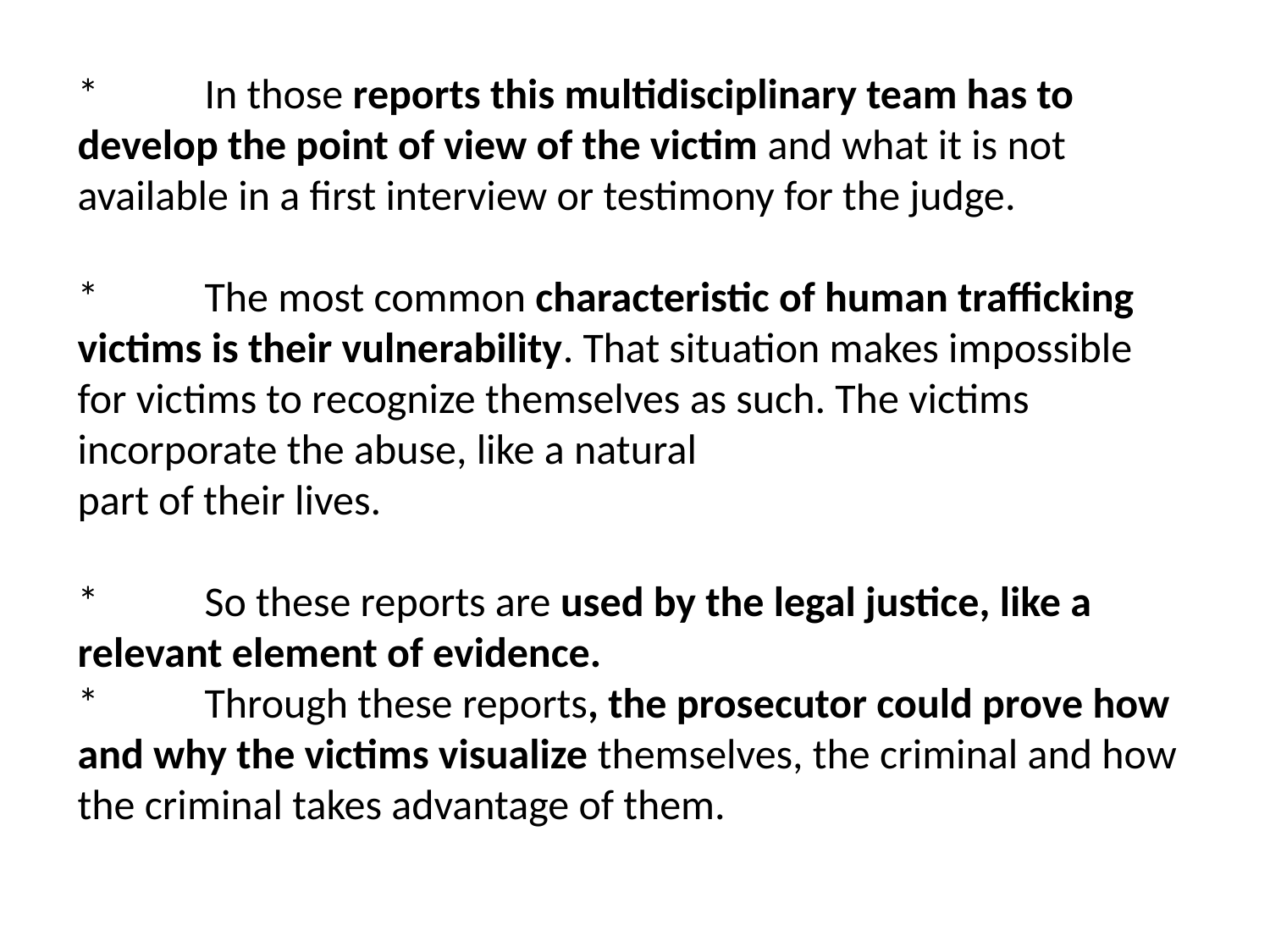

*	In those reports this multidisciplinary team has to develop the point of view of the victim and what it is not available in a first interview or testimony for the judge.
*	The most common characteristic of human trafficking victims is their vulnerability. That situation makes impossible for victims to recognize themselves as such. The victims incorporate the abuse, like a natural
part of their lives.
*	So these reports are used by the legal justice, like a relevant element of evidence.
*	Through these reports, the prosecutor could prove how and why the victims visualize themselves, the criminal and how the criminal takes advantage of them.